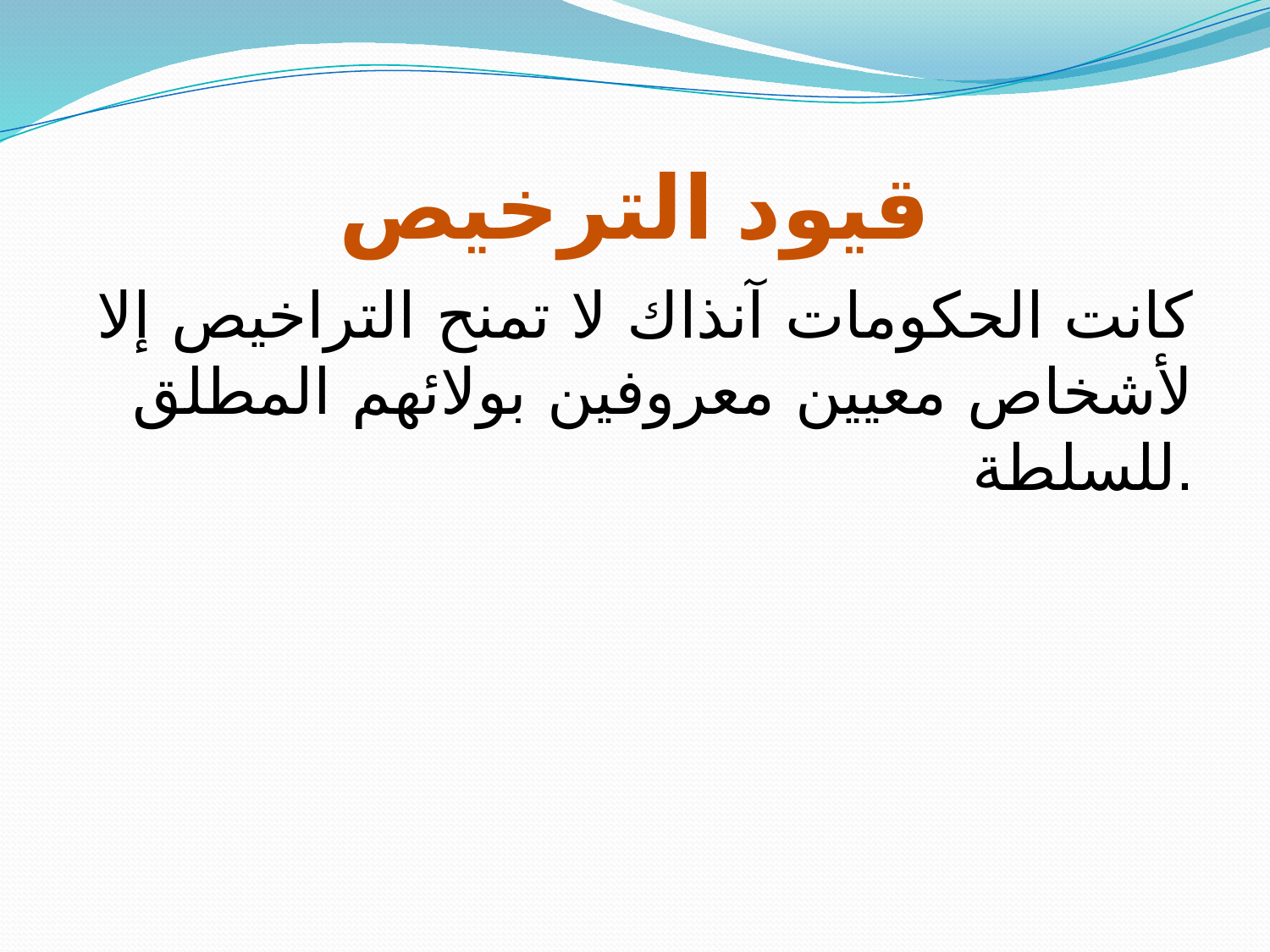

# قيود الترخيص
كانت الحكومات آنذاك لا تمنح التراخيص إلا لأشخاص معيين معروفين بولائهم المطلق للسلطة.